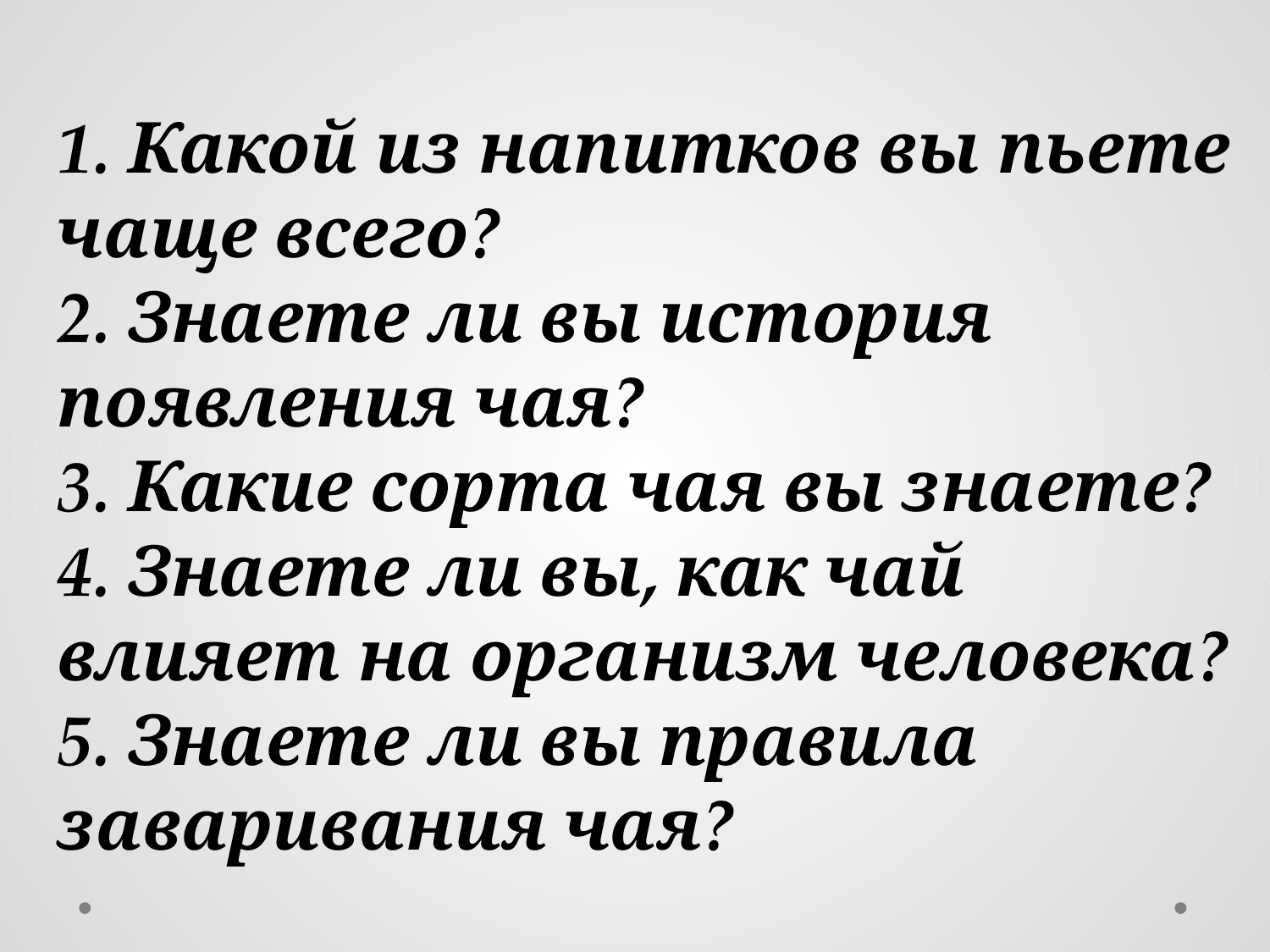

#
1. Какой из напитков вы пьете чаще всего?
2. Знаете ли вы история появления чая?
3. Какие сорта чая вы знаете?
4. Знаете ли вы, как чай влияет на организм человека?
5. Знаете ли вы правила заваривания чая?